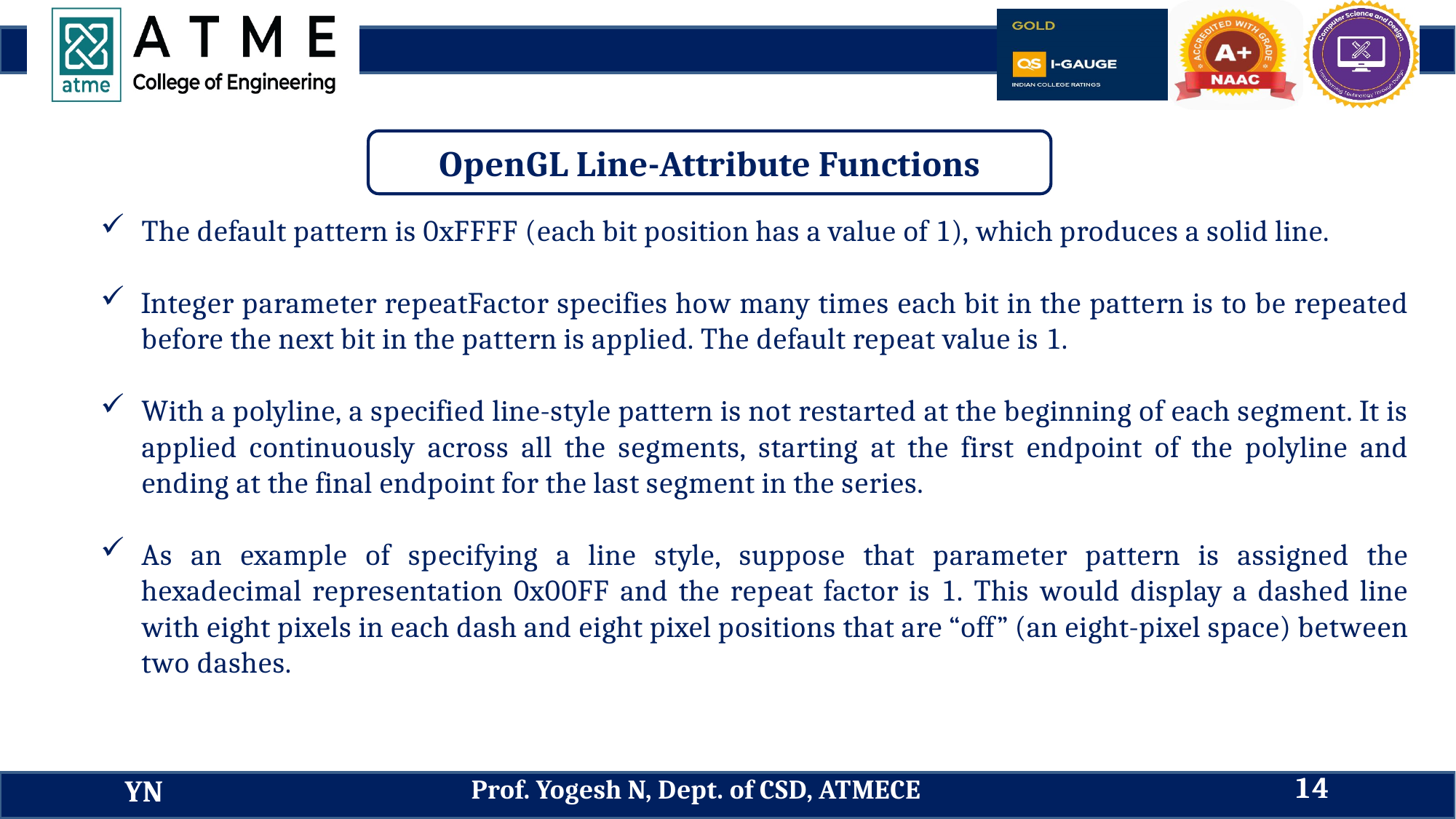

OpenGL Line-Attribute Functions
The default pattern is 0xFFFF (each bit position has a value of 1), which produces a solid line.

Integer parameter repeatFactor specifies how many times each bit in the pattern is to be repeated before the next bit in the pattern is applied. The default repeat value is 1.

With a polyline, a specified line-style pattern is not restarted at the beginning of each segment. It is applied continuously across all the segments, starting at the first endpoint of the polyline and ending at the final endpoint for the last segment in the series.

As an example of specifying a line style, suppose that parameter pattern is assigned the hexadecimal representation 0x00FF and the repeat factor is 1. This would display a dashed line with eight pixels in each dash and eight pixel positions that are “off” (an eight-pixel space) between two dashes.
14
Prof. Yogesh N, Dept. of CSD, ATMECE
YN